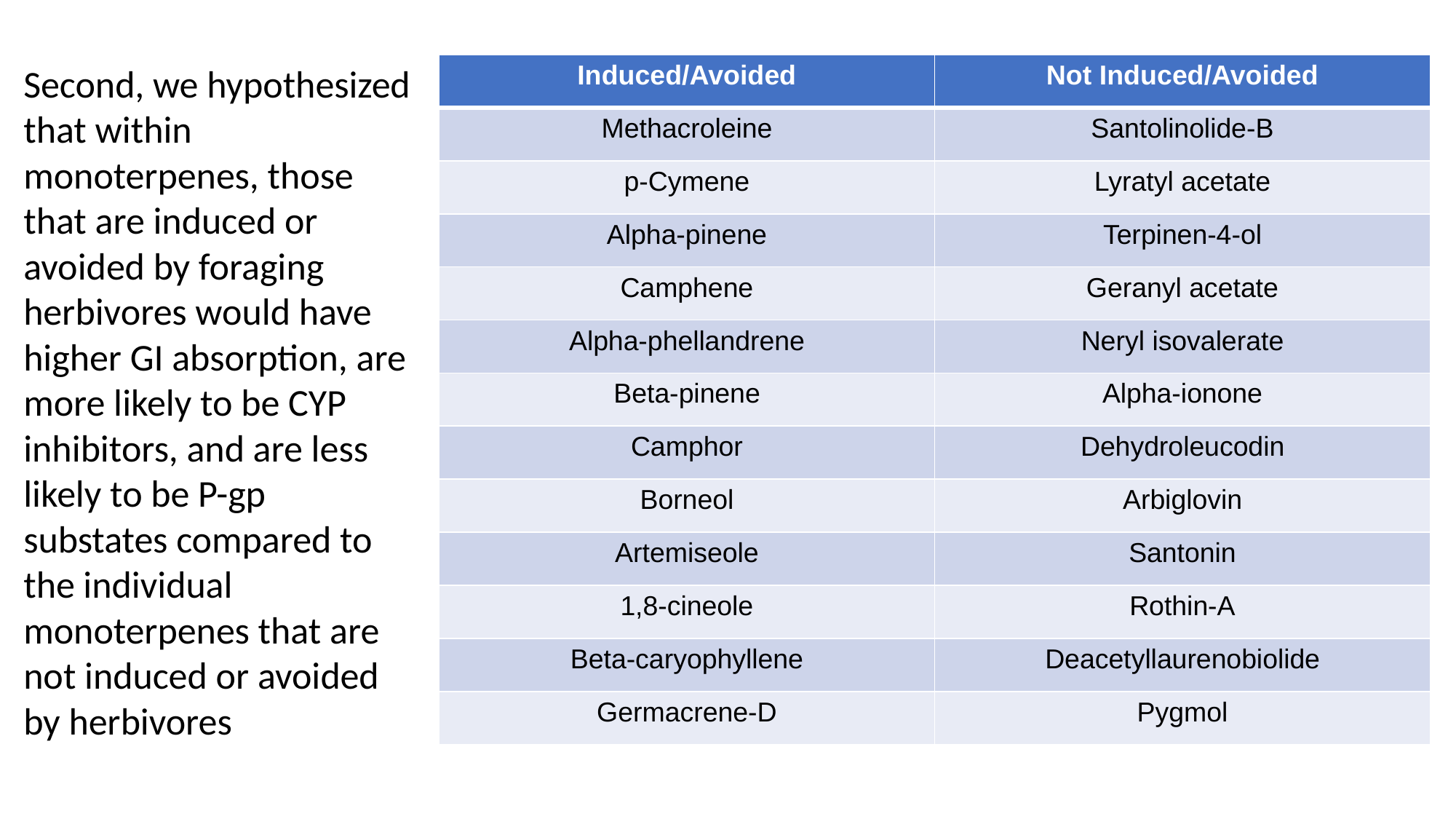

Second, we hypothesized that within monoterpenes, those that are induced or avoided by foraging herbivores would have higher GI absorption, are more likely to be CYP inhibitors, and are less likely to be P-gp substates compared to the individual monoterpenes that are not induced or avoided by herbivores
| Induced/Avoided | Not Induced/Avoided |
| --- | --- |
| Methacroleine | Santolinolide-B |
| p-Cymene | Lyratyl acetate |
| Alpha-pinene | Terpinen-4-ol |
| Camphene | Geranyl acetate |
| Alpha-phellandrene | Neryl isovalerate |
| Beta-pinene | Alpha-ionone |
| Camphor | Dehydroleucodin |
| Borneol | Arbiglovin |
| Artemiseole | Santonin |
| 1,8-cineole | Rothin-A |
| Beta-caryophyllene | Deacetyllaurenobiolide |
| Germacrene-D | Pygmol |